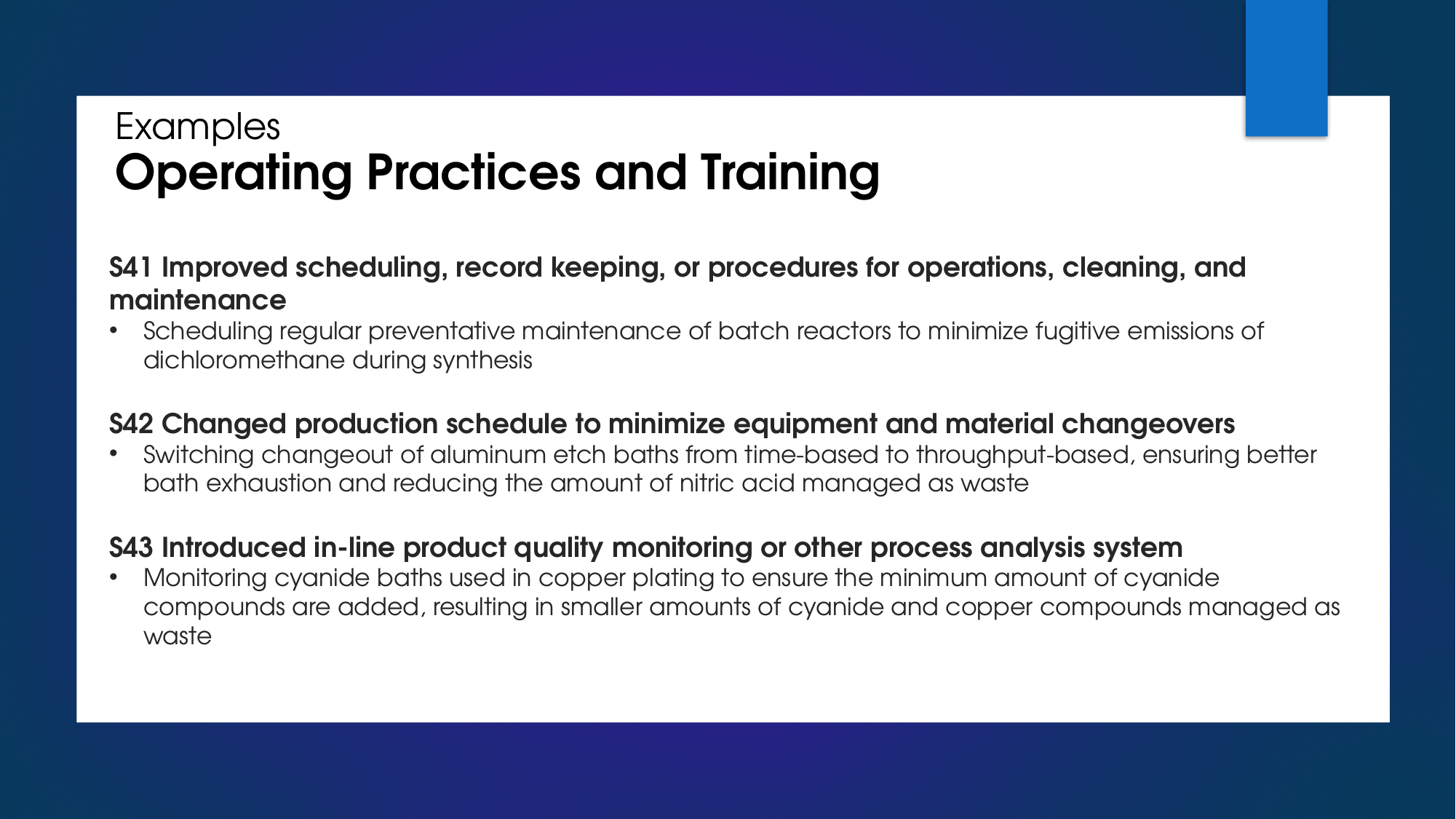

18

# Examples Operating Practices and Training
S41 Improved scheduling, record keeping, or procedures for operations, cleaning, and maintenance
Scheduling regular preventative maintenance of batch reactors to minimize fugitive emissions of dichloromethane during synthesis

S42 Changed production schedule to minimize equipment and material changeovers
Switching changeout of aluminum etch baths from time-based to throughput-based, ensuring better bath exhaustion and reducing the amount of nitric acid managed as waste

S43 Introduced in-line product quality monitoring or other process analysis system
Monitoring cyanide baths used in copper plating to ensure the minimum amount of cyanide compounds are added, resulting in smaller amounts of cyanide and copper compounds managed as waste